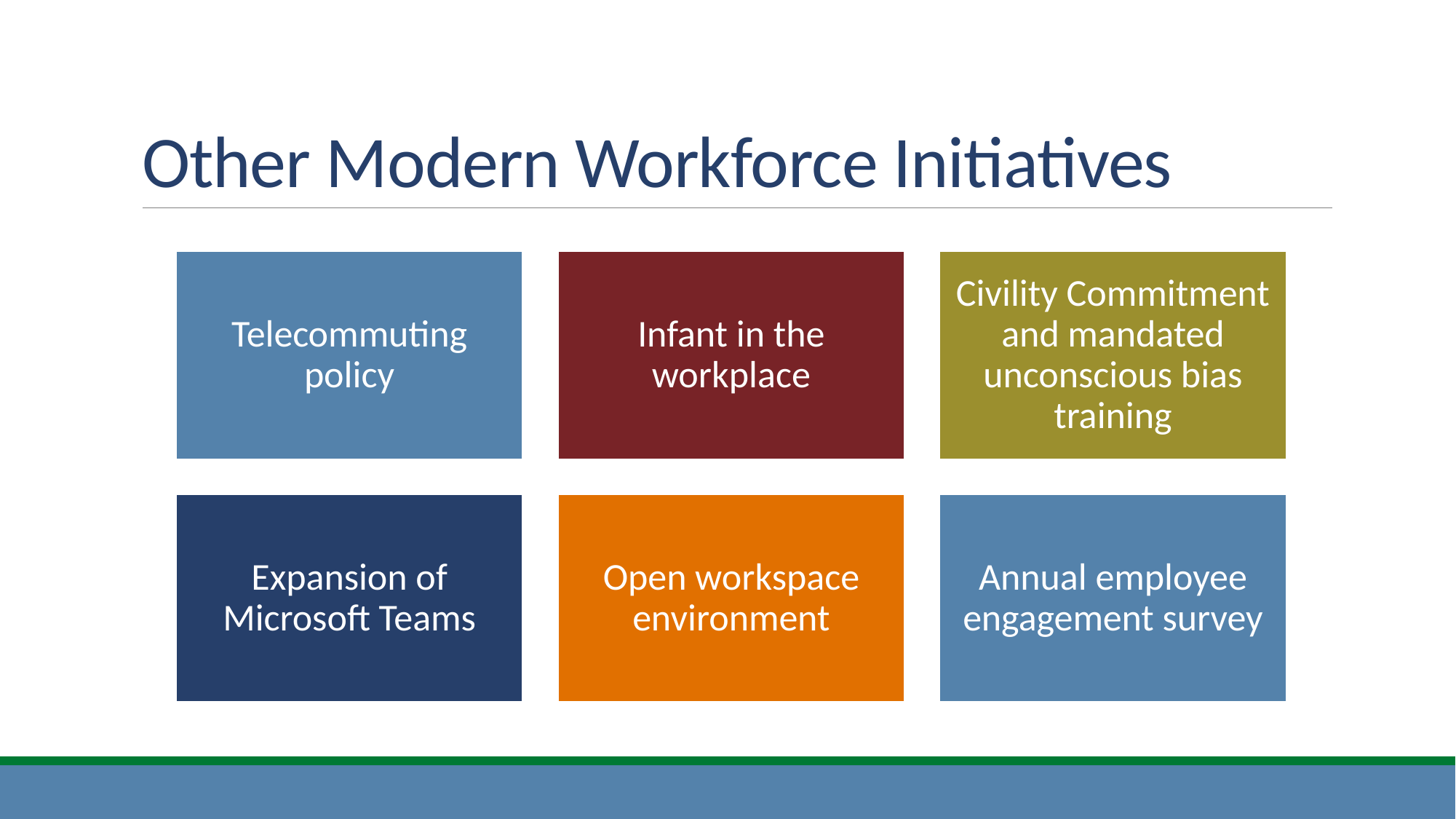

# Other Modern Workforce Initiatives
Telecommuting policy
Infant in the workplace
Civility Commitment and mandated unconscious bias training
Expansion of Microsoft Teams
Open workspace environment
Annual employee engagement survey